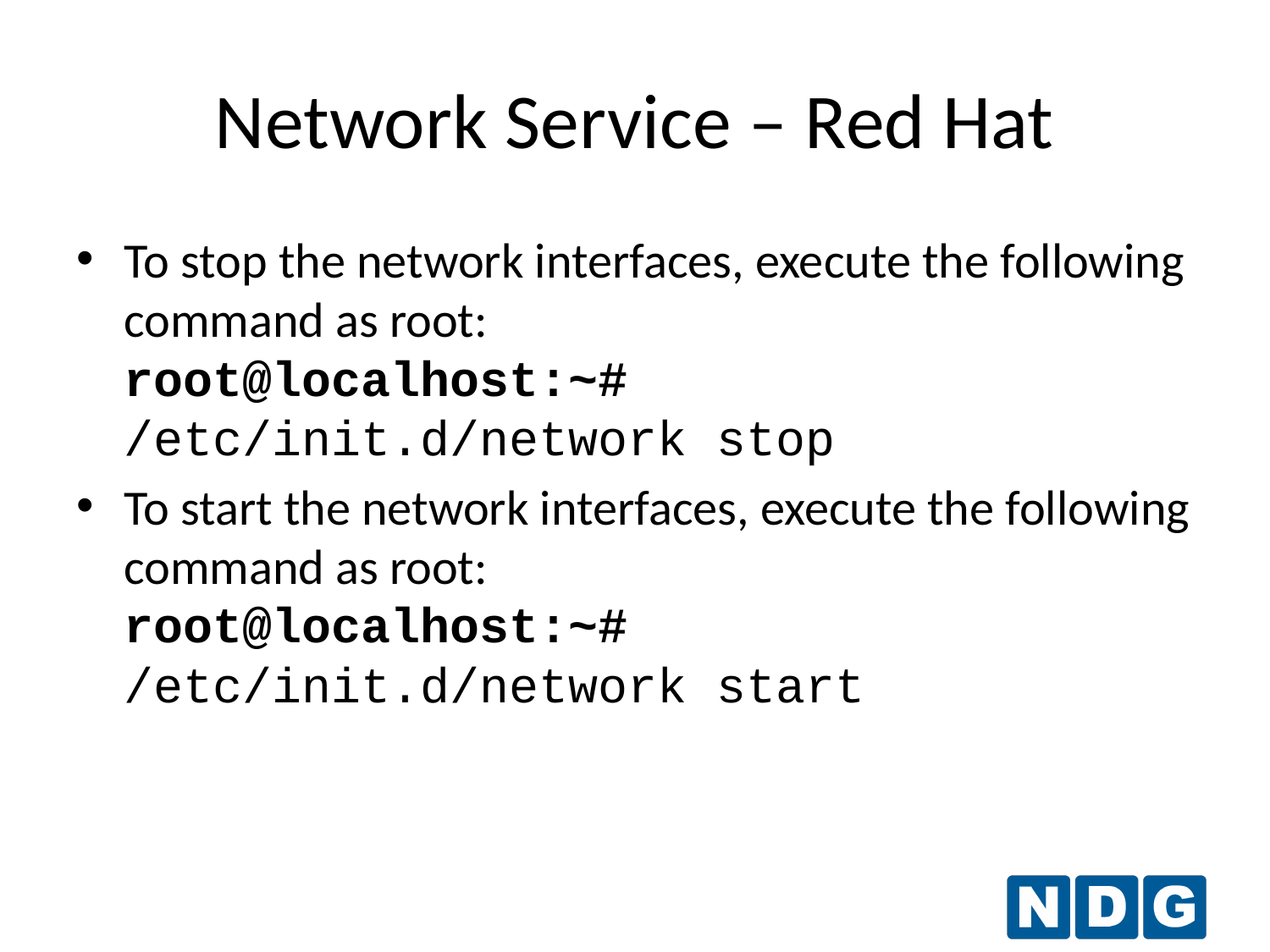

# Network Service – Red Hat
To stop the network interfaces, execute the following command as root:
root@localhost:~# /etc/init.d/network stop
To start the network interfaces, execute the following command as root:
root@localhost:~# /etc/init.d/network start